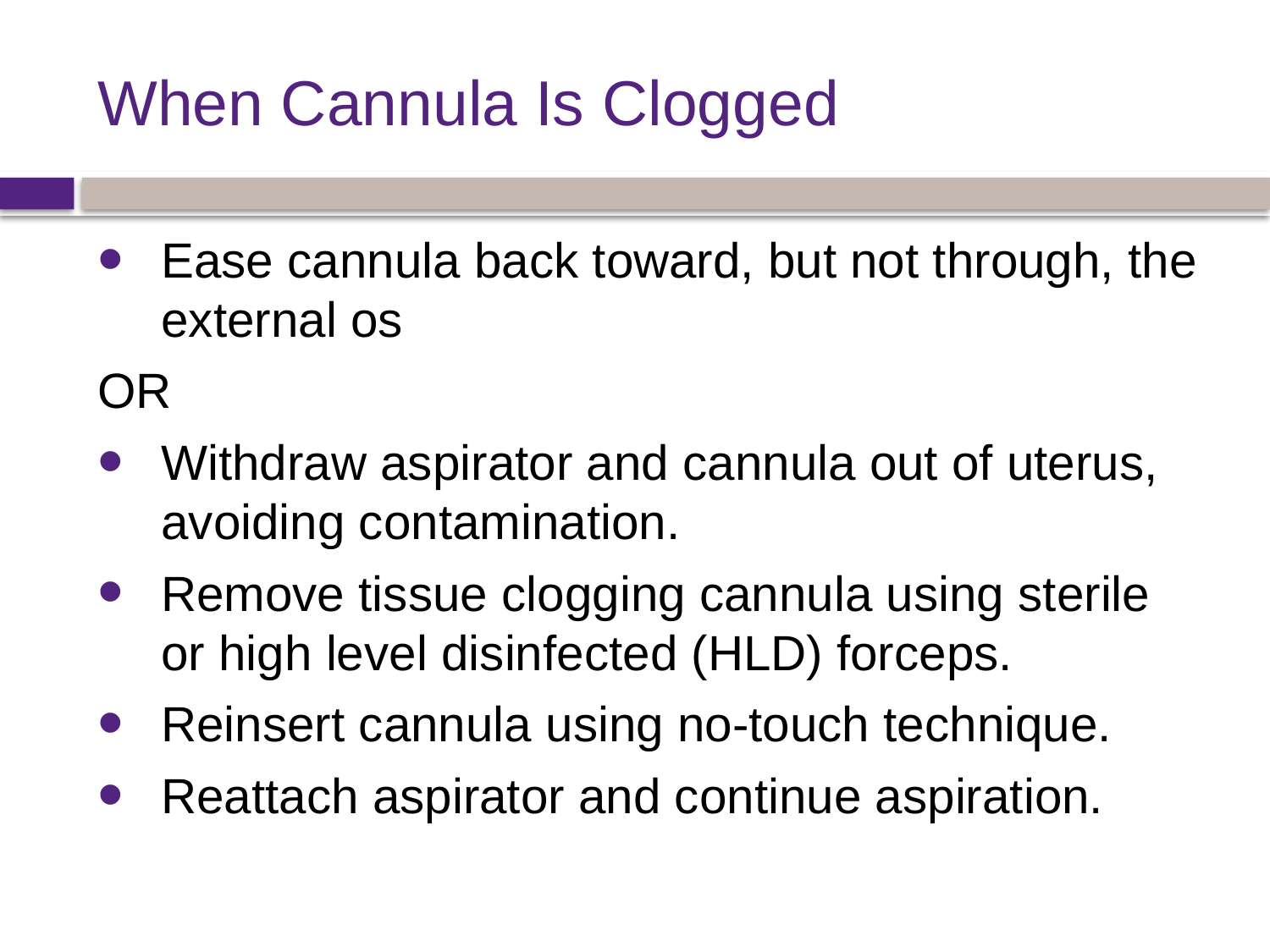

# When Cannula Is Clogged
Ease cannula back toward, but not through, the external os
OR
Withdraw aspirator and cannula out of uterus, avoiding contamination.
Remove tissue clogging cannula using sterile or high level disinfected (HLD) forceps.
Reinsert cannula using no-touch technique.
Reattach aspirator and continue aspiration.